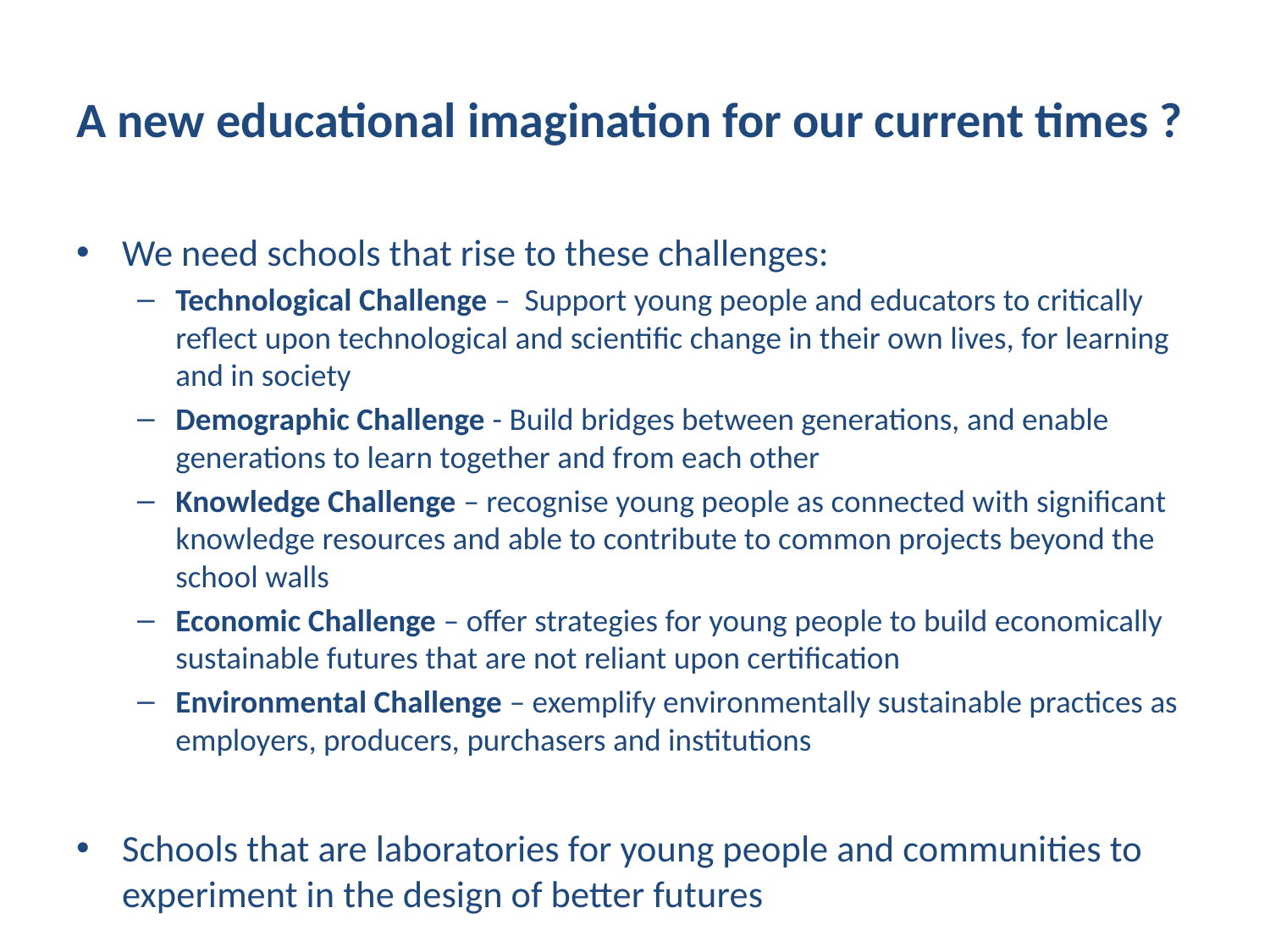

# A new educational imagination for our current times ?
We need schools that rise to these challenges:
Technological Challenge –  Support young people and educators to critically reflect upon technological and scientific change in their own lives, for learning and in society
Demographic Challenge - Build bridges between generations, and enable generations to learn together and from each other
Knowledge Challenge – recognise young people as connected with significant knowledge resources and able to contribute to common projects beyond the school walls
Economic Challenge – offer strategies for young people to build economically sustainable futures that are not reliant upon certification
Environmental Challenge – exemplify environmentally sustainable practices as employers, producers, purchasers and institutions

Schools that are laboratories for young people and communities to experiment in the design of better futures